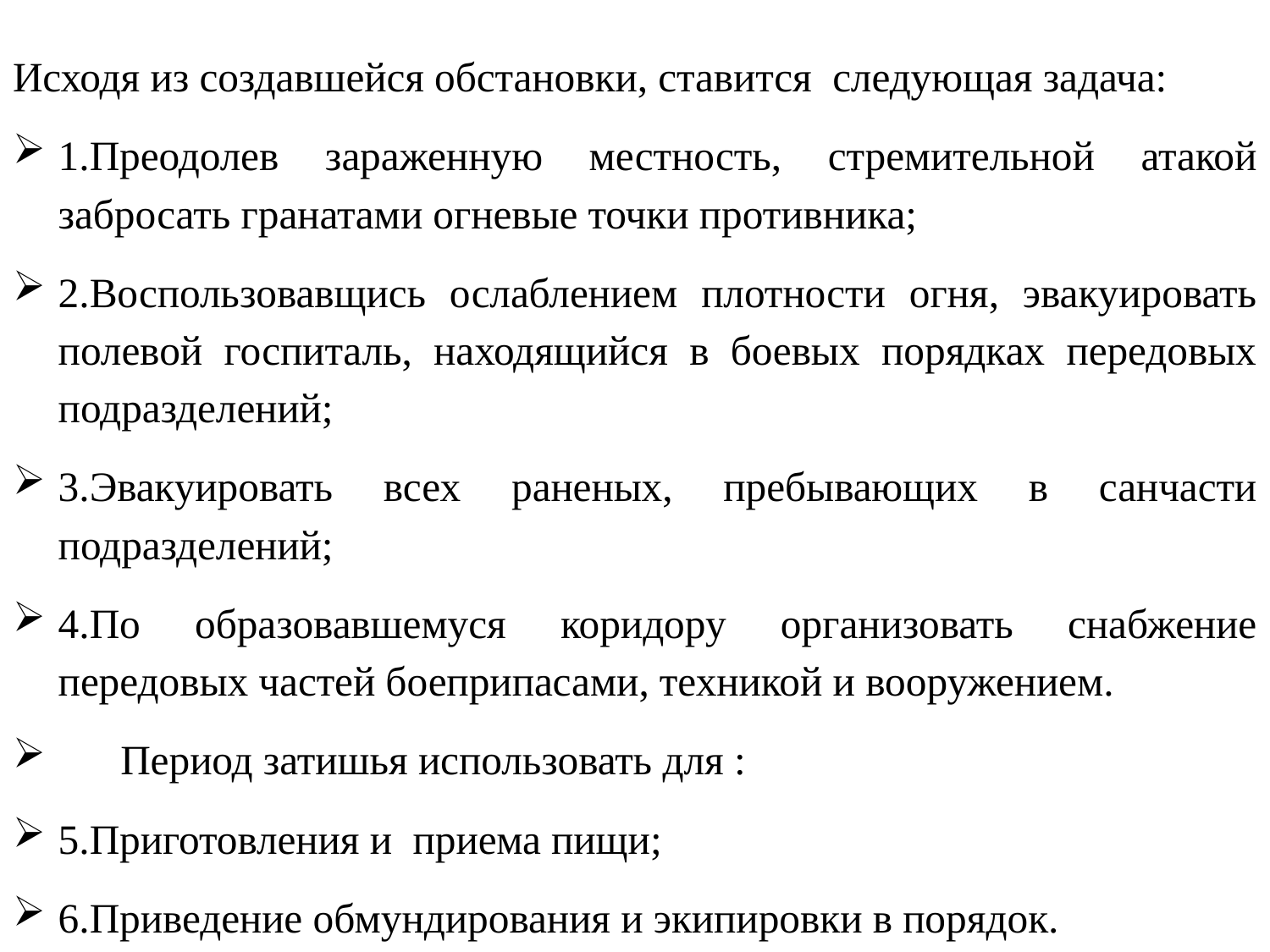

Исходя из создавшейся обстановки, ставится  следующая задача:
1.Преодолев зараженную местность, стремительной атакой забросать гранатами огневые точки противника;
2.Воспользовавщись ослаблением плотности огня, эвакуировать полевой госпиталь, находящийся в боевых порядках передовых подразделений;
3.Эвакуировать всех раненых, пребывающих в санчасти подразделений;
4.По образовавшемуся коридору организовать снабжение передовых частей боеприпасами, техникой и вооружением.
      Период затишья использовать для :
5.Приготовления и  приема пищи;
6.Приведение обмундирования и экипировки в порядок.